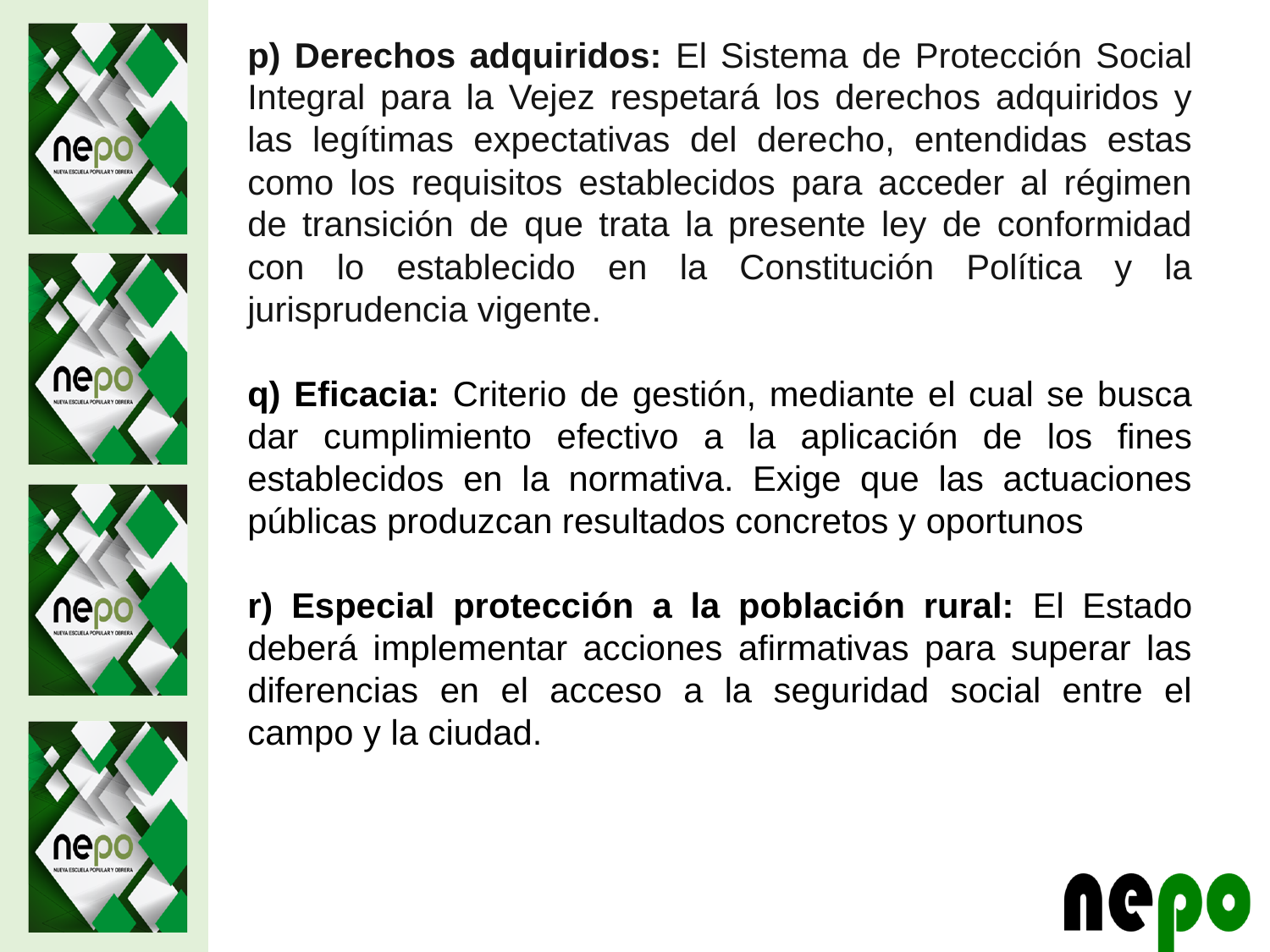

p) Derechos adquiridos: El Sistema de Protección Social Integral para la Vejez respetará los derechos adquiridos y las legítimas expectativas del derecho, entendidas estas como los requisitos establecidos para acceder al régimen de transición de que trata la presente ley de conformidad con lo establecido en la Constitución Política y la jurisprudencia vigente.

q) Eficacia: Criterio de gestión, mediante el cual se busca dar cumplimiento efectivo a la aplicación de los fines establecidos en la normativa. Exige que las actuaciones públicas produzcan resultados concretos y oportunos

r) Especial protección a la población rural: El Estado deberá implementar acciones afirmativas para superar las diferencias en el acceso a la seguridad social entre el campo y la ciudad.